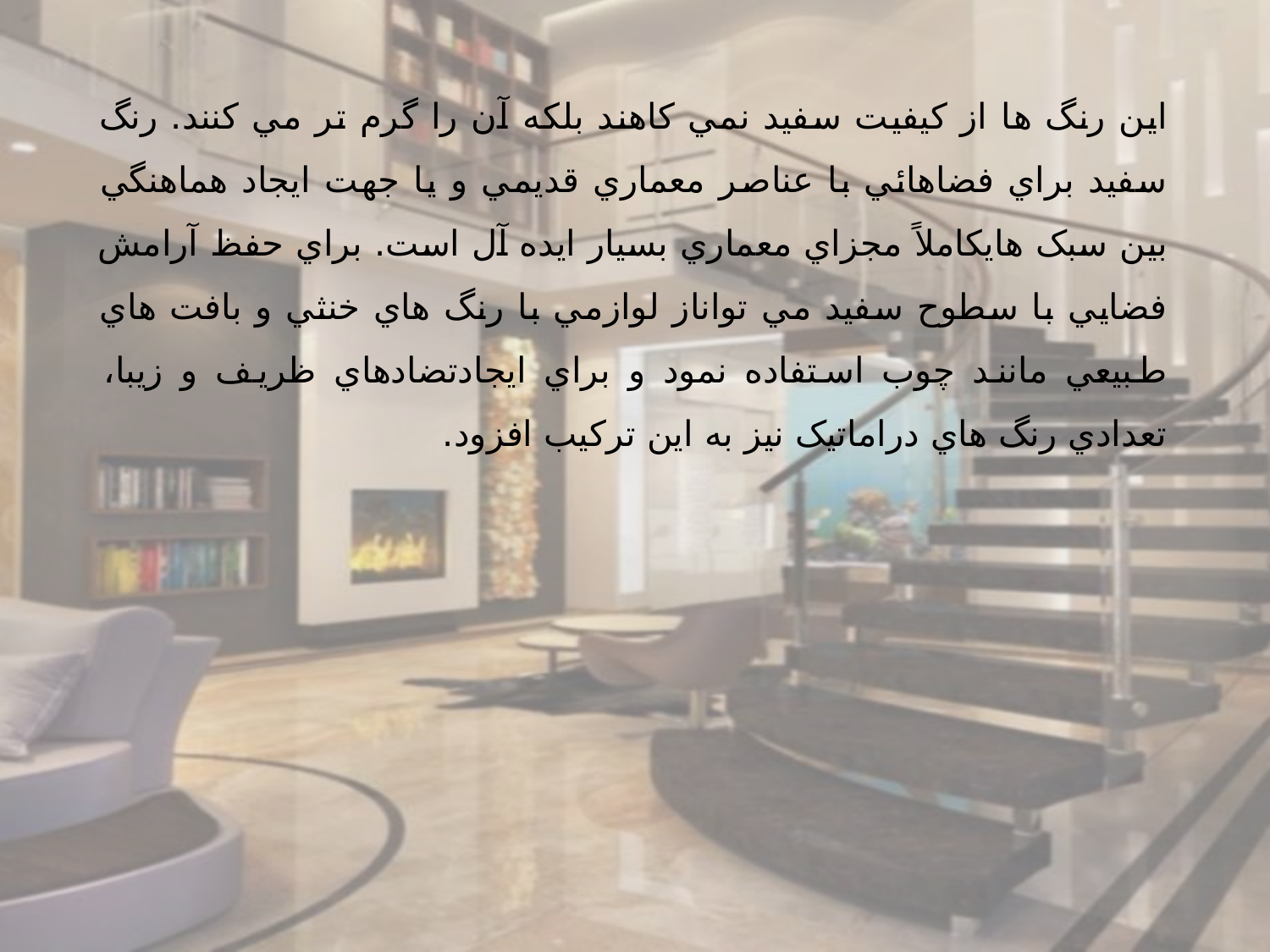

اين رنگ ها از کيفيت سفيد نمي کاهند بلکه آن را گرم تر مي کنند. رنگ سفيد براي فضاهائي با عناصر معماري قديمي و يا جهت ايجاد هماهنگي بين سبک هايکاملاً مجزاي معماري بسيار ايده آل است. براي حفظ آرامش فضايي با سطوح سفيد مي تواناز لوازمي با رنگ هاي خنثي و بافت هاي طبيعي مانند چوب استفاده نمود و براي ايجادتضادهاي ظريف و زيبا، تعدادي رنگ هاي دراماتيک نيز به اين ترکيب افزود.